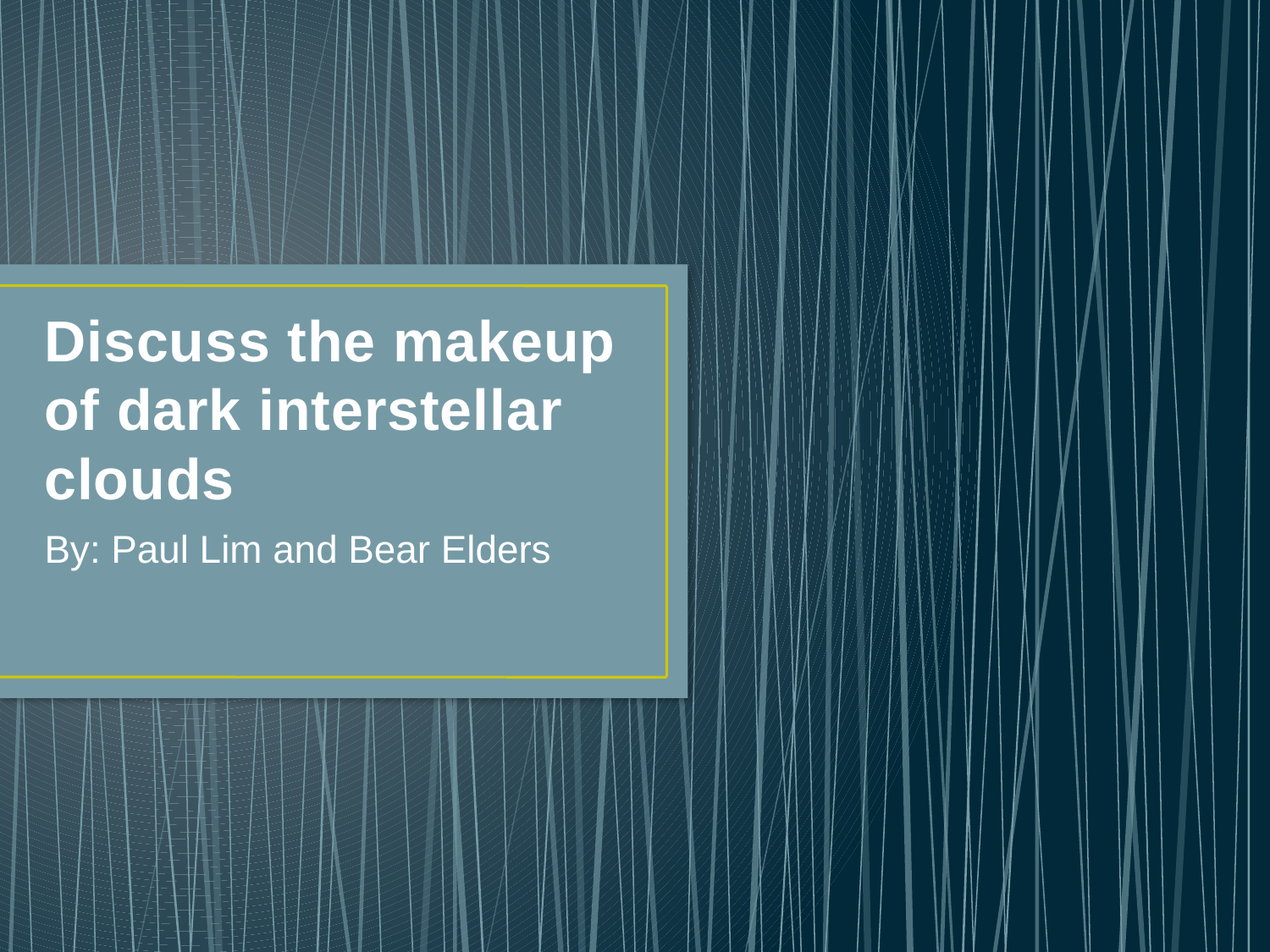

# Discuss the makeup of dark interstellar clouds
By: Paul Lim and Bear Elders